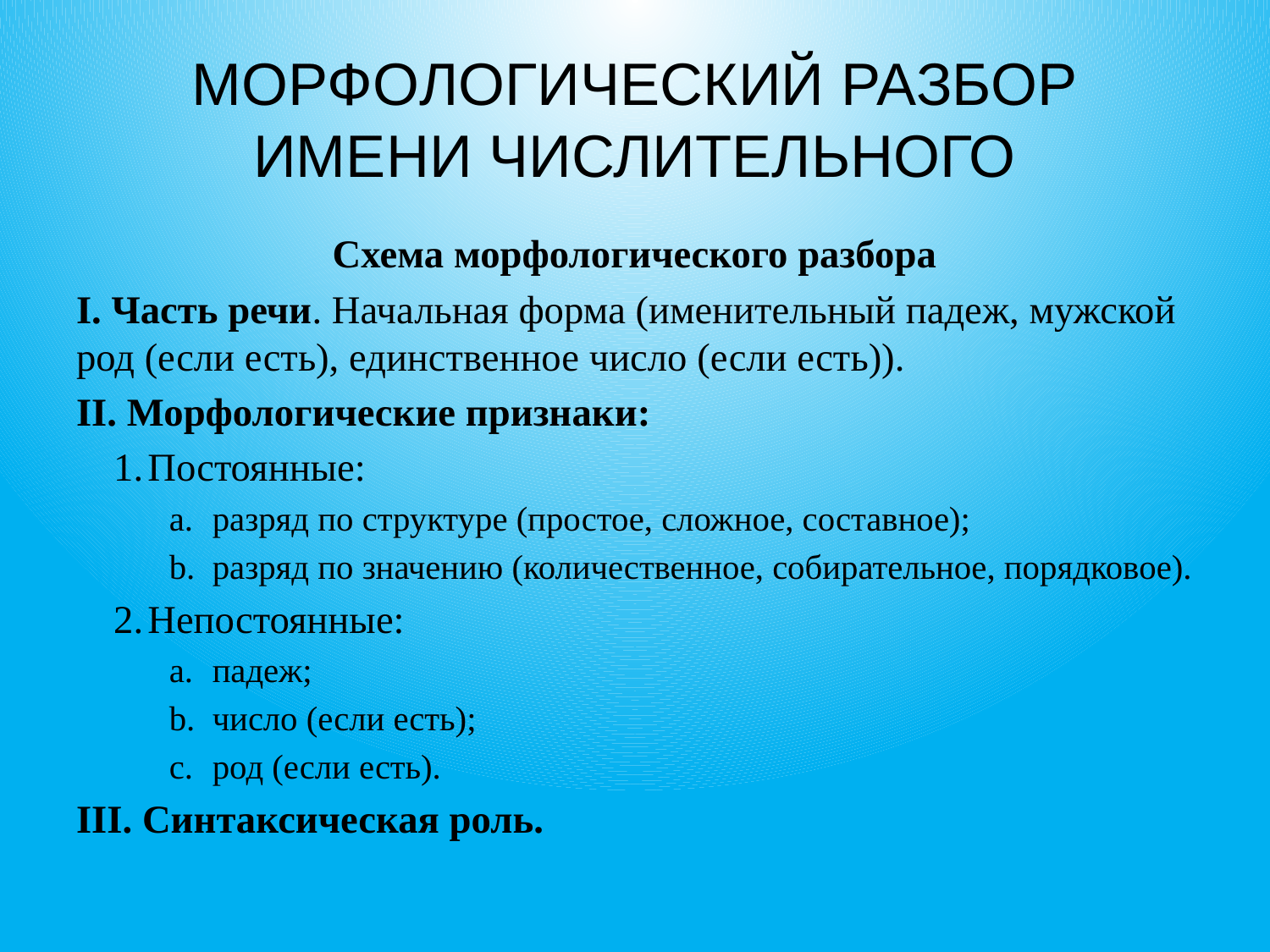

# МОРФОЛОГИЧЕСКИЙ РАЗБОР ИМЕНИ ЧИСЛИТЕЛЬНОГО
Схема морфологического разбора
I. Часть речи. Начальная форма (именительный падеж, мужской род (если есть), единственное число (если есть)).
II. Морфологические признаки:
Постоянные:
разряд по структуре (простое, сложное, составное);
разряд по значению (количественное, собирательное, порядковое).
Непостоянные:
падеж;
число (если есть);
род (если есть).
III. Синтаксическая роль.